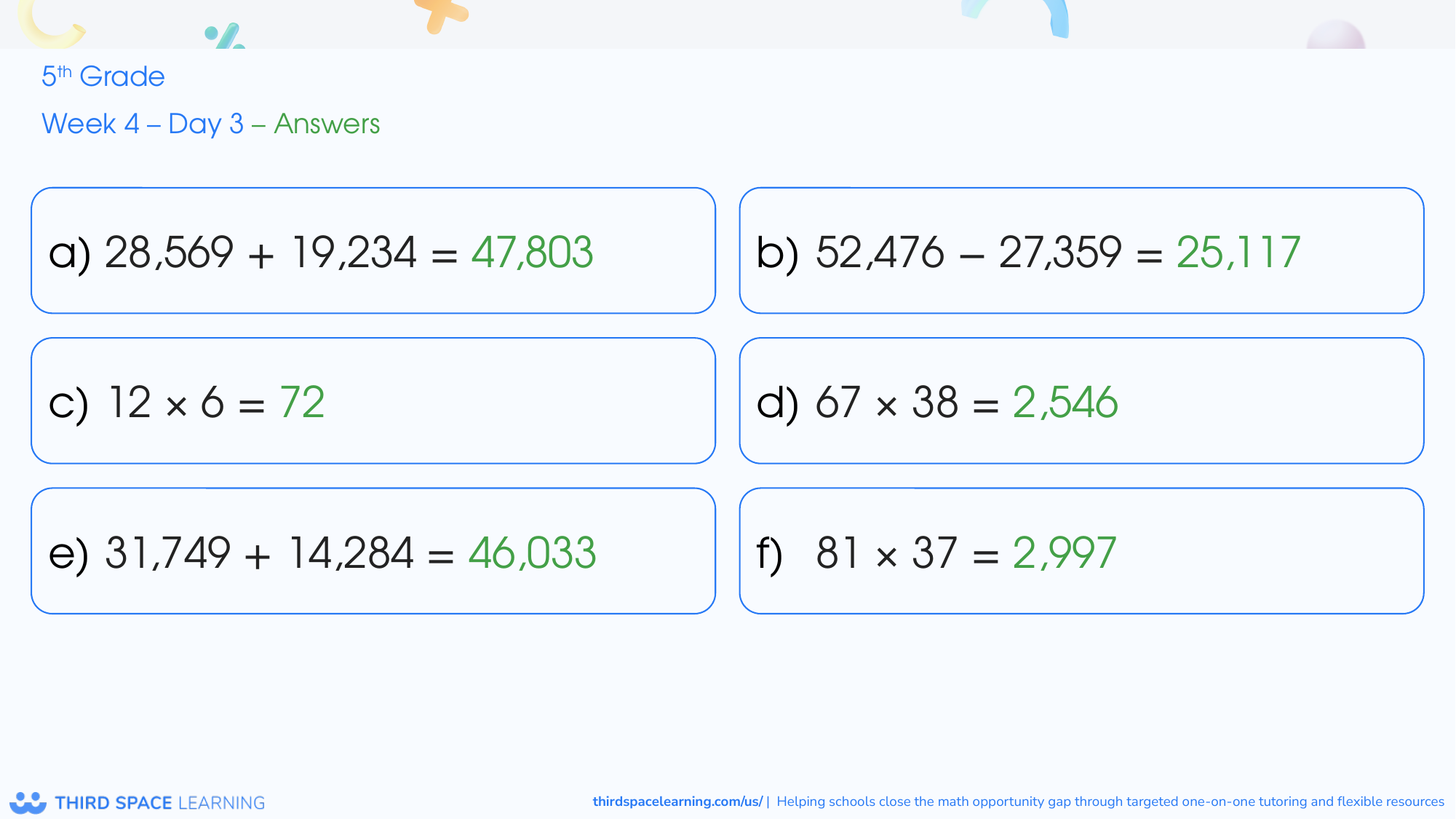

5th Grade
Week 4 – Day 3 – Answers
28,569 + 19,234 = 47,803
52,476 − 27,359 = 25,117
12 × 6 = 72
67 × 38 = 2,546
31,749 + 14,284 = 46,033
81 × 37 = 2,997